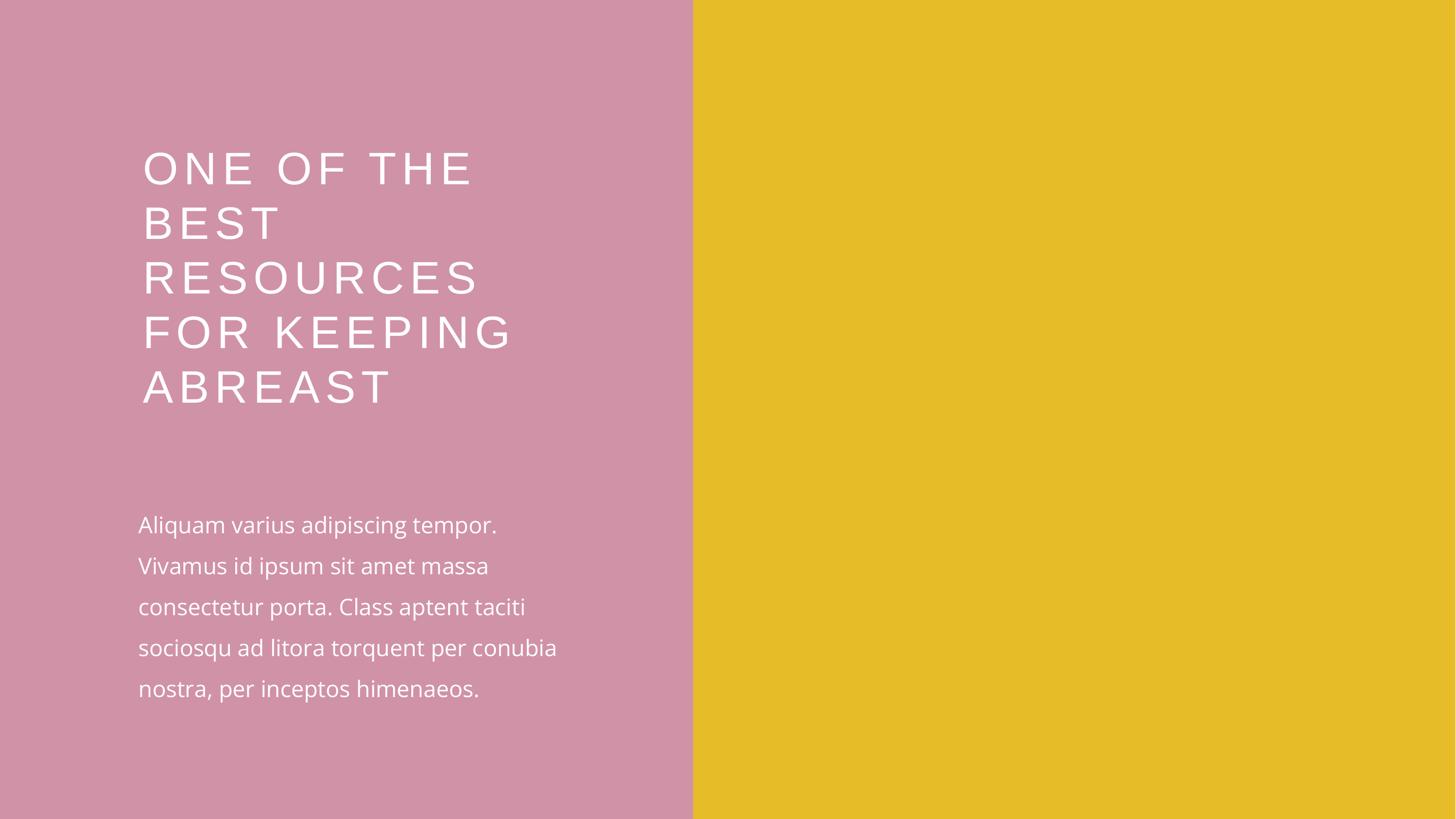

ONE OF THE BEST RESOURCES FOR KEEPING ABREAST

Aliquam varius adipiscing tempor. Vivamus id ipsum sit amet massa consectetur porta. Class aptent taciti sociosqu ad litora torquent per conubia nostra, per inceptos himenaeos.